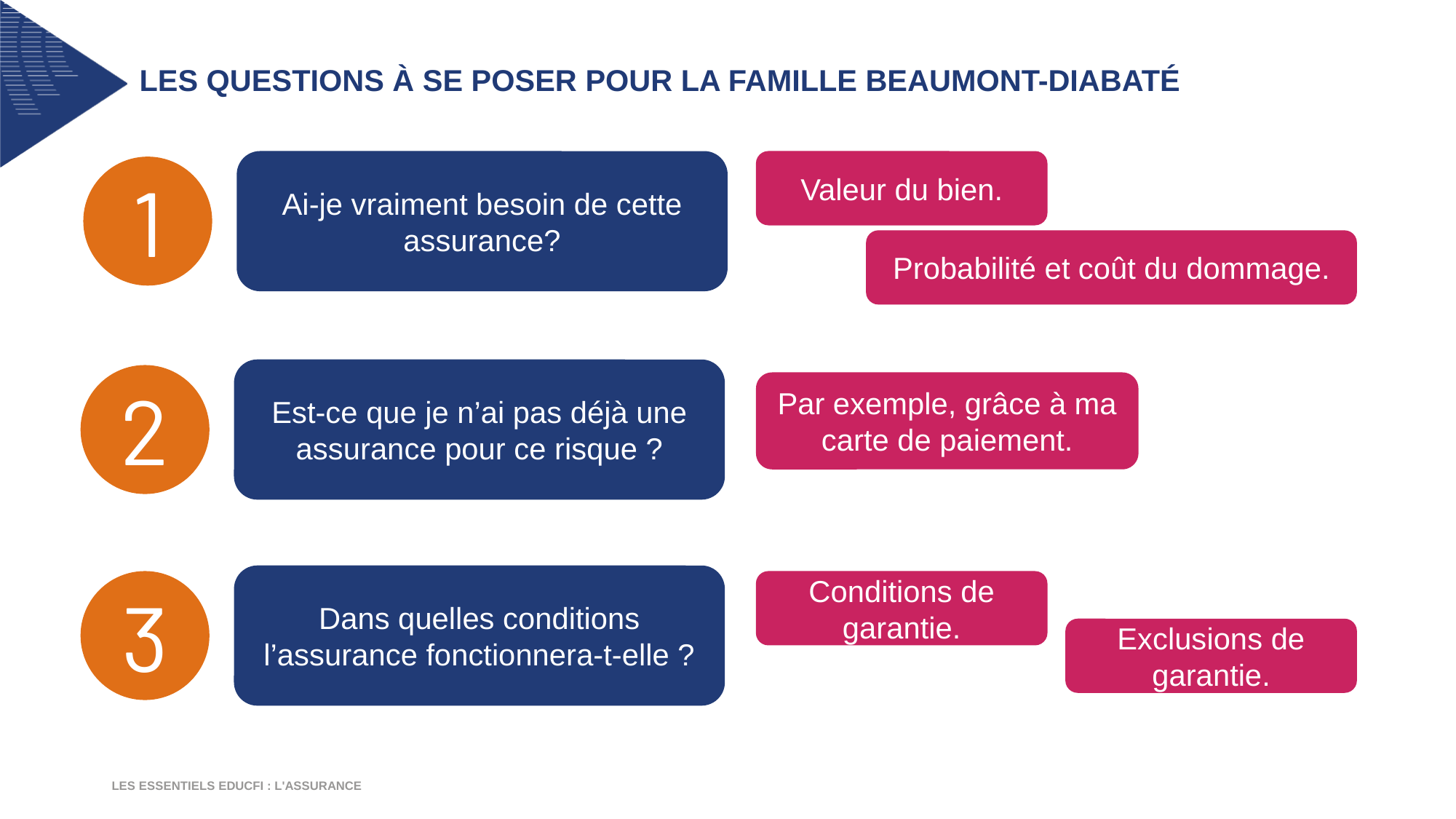

# LES QUESTIONS à se poser pour LA FAMILLE BEAUMONT-DIABATé
Ai-je vraiment besoin de cette assurance?
Valeur du bien.
1
Probabilité et coût du dommage.
Est-ce que je n’ai pas déjà une assurance pour ce risque ?
2
Par exemple, grâce à ma carte de paiement.
Dans quelles conditions l’assurance fonctionnera-t-elle ?
3
Conditions de garantie.
Exclusions de garantie.
Les essentiels EDUCFI : L'assurance